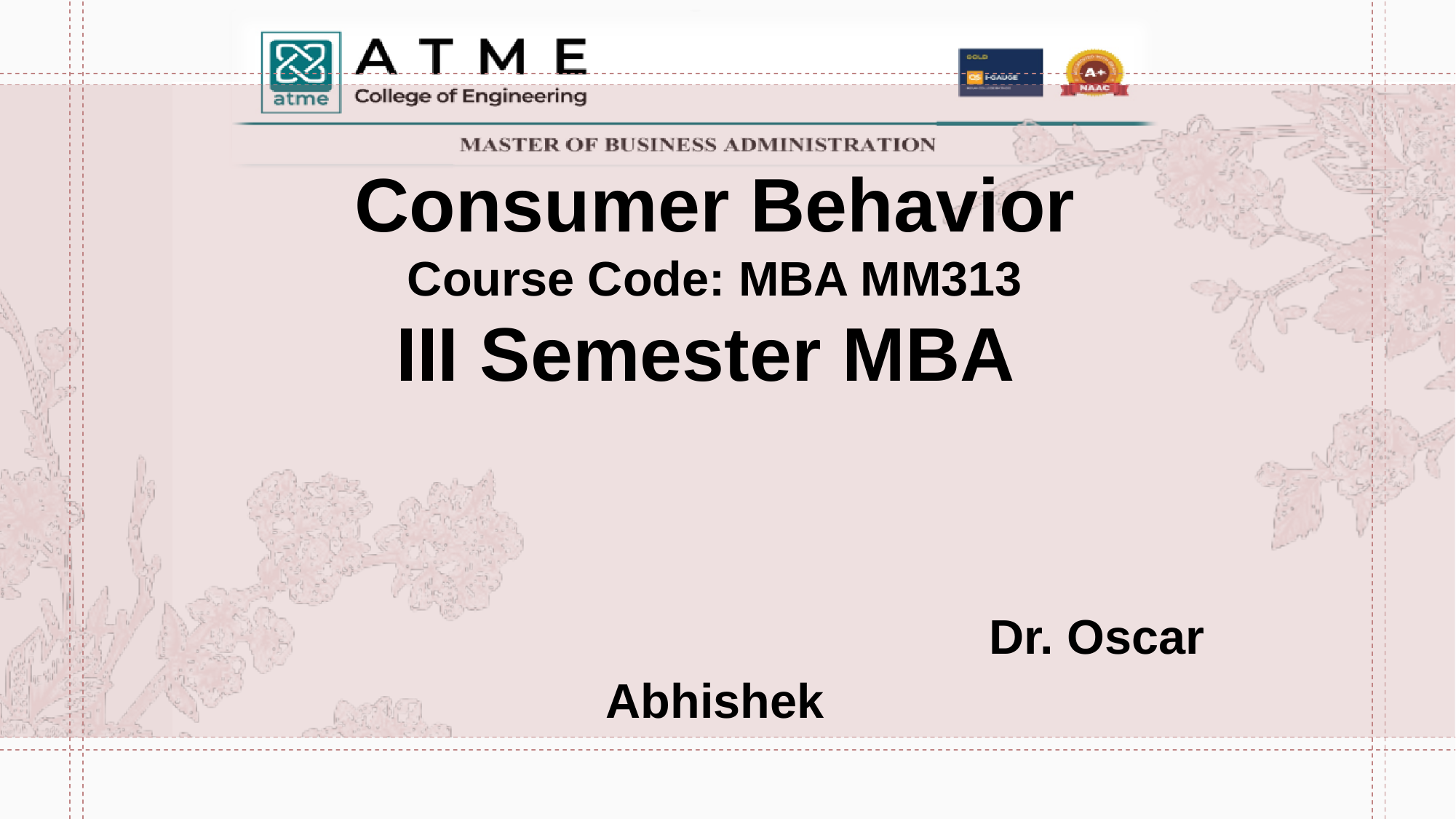

# Consumer Behavior Course Code: MBA MM313 III Semester MBA Dr. Oscar Abhishek